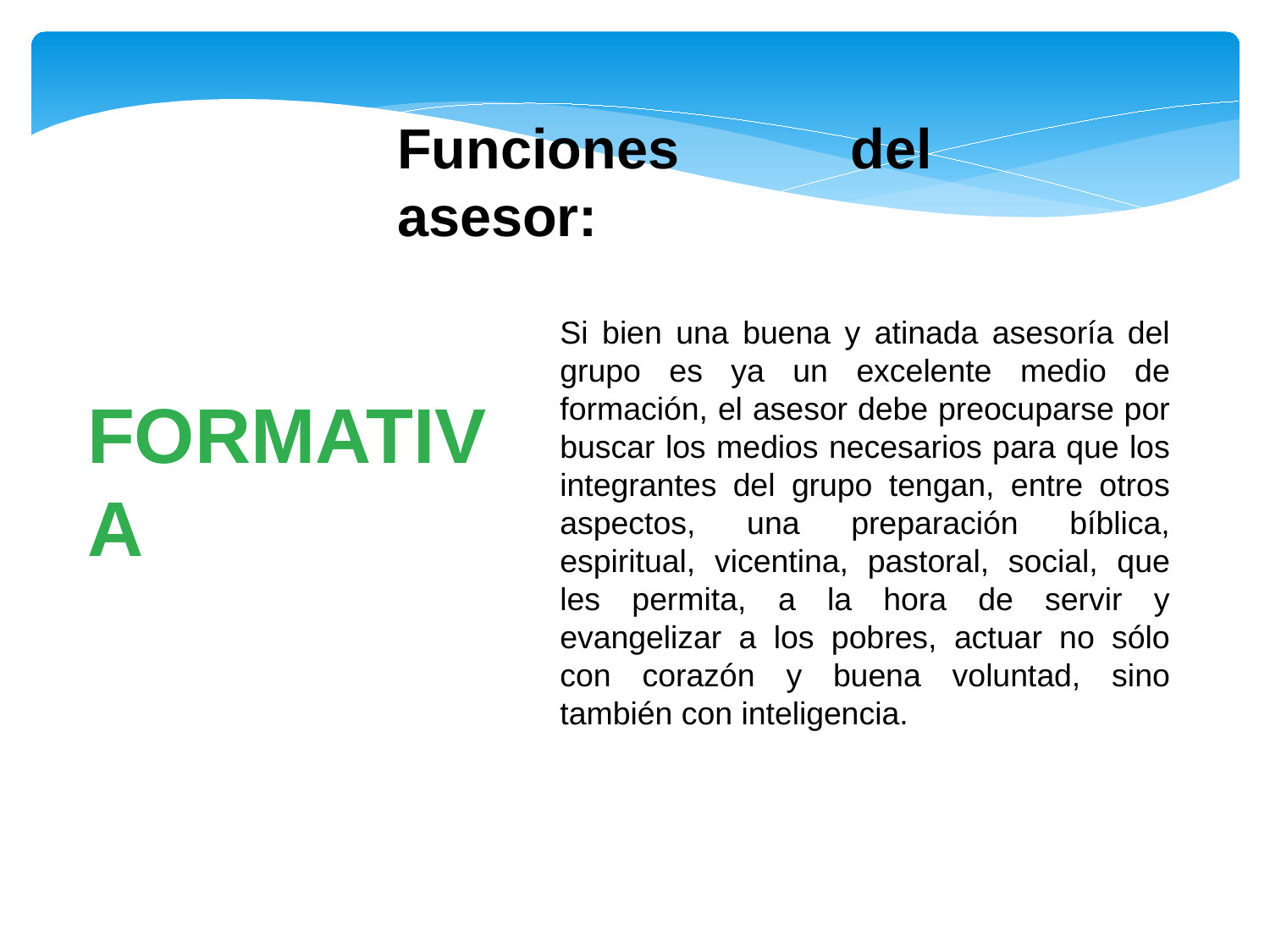

Funciones del asesor:
Si bien una buena y atinada asesoría del grupo es ya un excelente medio de formación, el asesor debe preocuparse por buscar los medios necesarios para que los integrantes del grupo tengan, entre otros aspectos, una preparación bíblica, espiritual, vicentina, pastoral, social, que les permita, a la hora de servir y evangelizar a los pobres, actuar no sólo con corazón y buena voluntad, sino también con inteligencia.
FORMATIVA